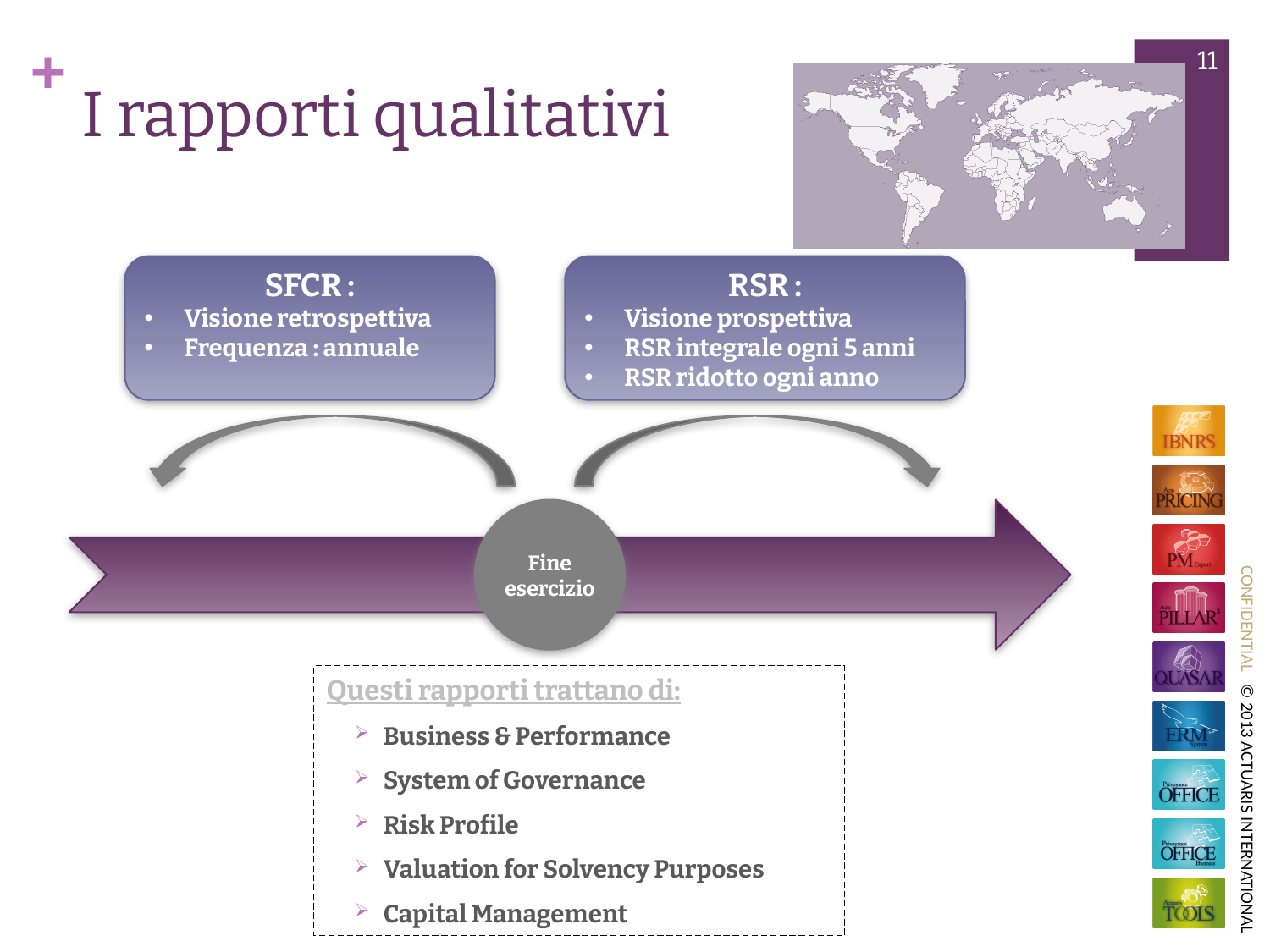

11
# I rapporti qualitativi
SFCR :
Visione retrospettiva
Frequenza : annuale

RSR :
Visione prospettiva
RSR integrale ogni 5 anni
RSR ridotto ogni anno

Fine esercizio
Questi rapporti trattano di:
Business & Performance
System of Governance
Risk Profile
Valuation for Solvency Purposes
Capital Management